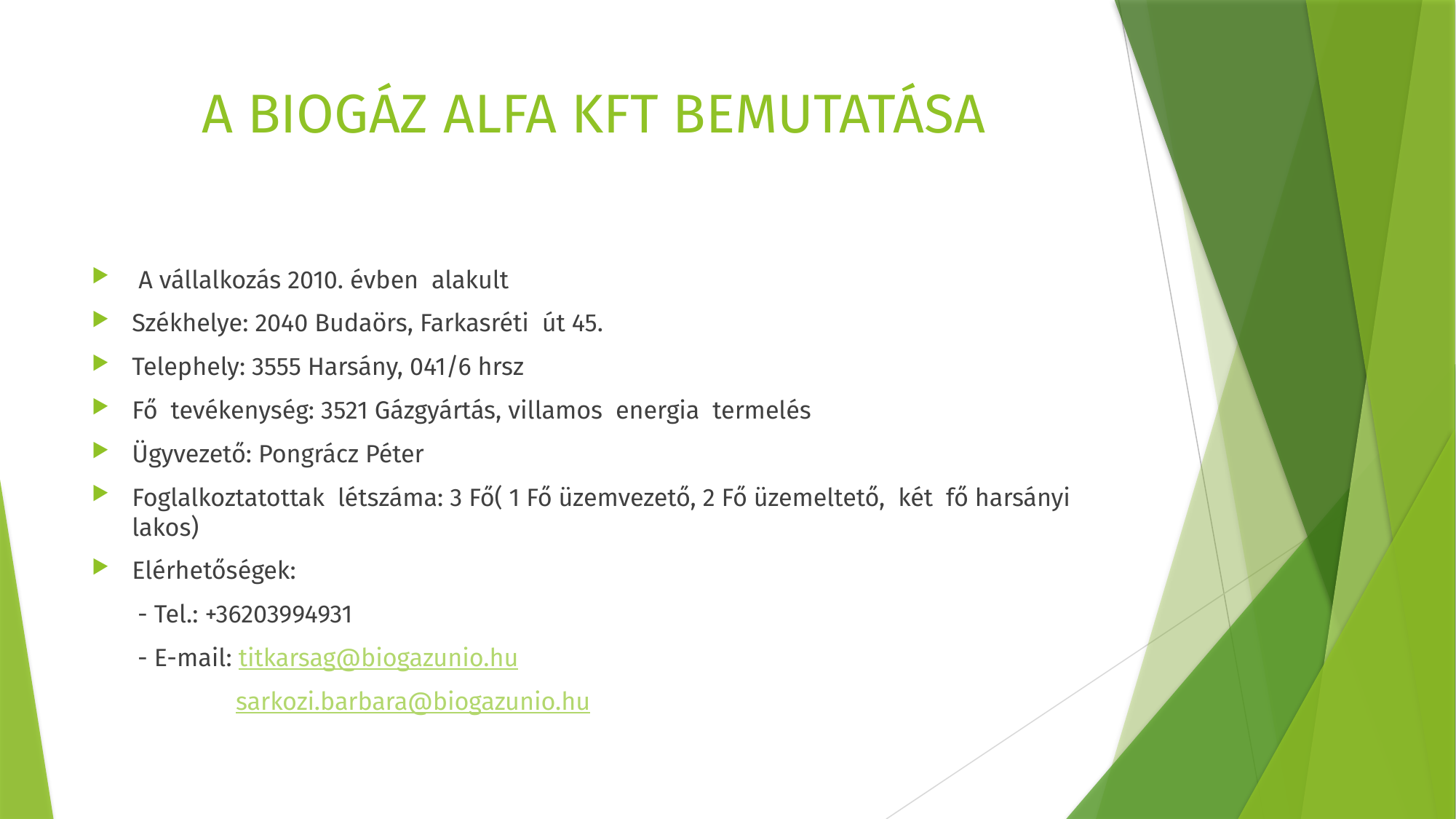

# A BIOGÁZ ALFA KFT BEMUTATÁSA
 A vállalkozás 2010. évben  alakult
Székhelye: 2040 Budaörs, Farkasréti  út 45.
Telephely: 3555 Harsány, 041/6 hrsz
Fő  tevékenység: 3521 Gázgyártás, villamos  energia  termelés
Ügyvezető: Pongrácz Péter
Foglalkoztatottak  létszáma: 3 Fő( 1 Fő üzemvezető, 2 Fő üzemeltető,  két  fő harsányi  lakos)
Elérhetőségek:
       - Tel.: +36203994931
       - E-mail: titkarsag@biogazunio.hu
                      sarkozi.barbara@biogazunio.hu